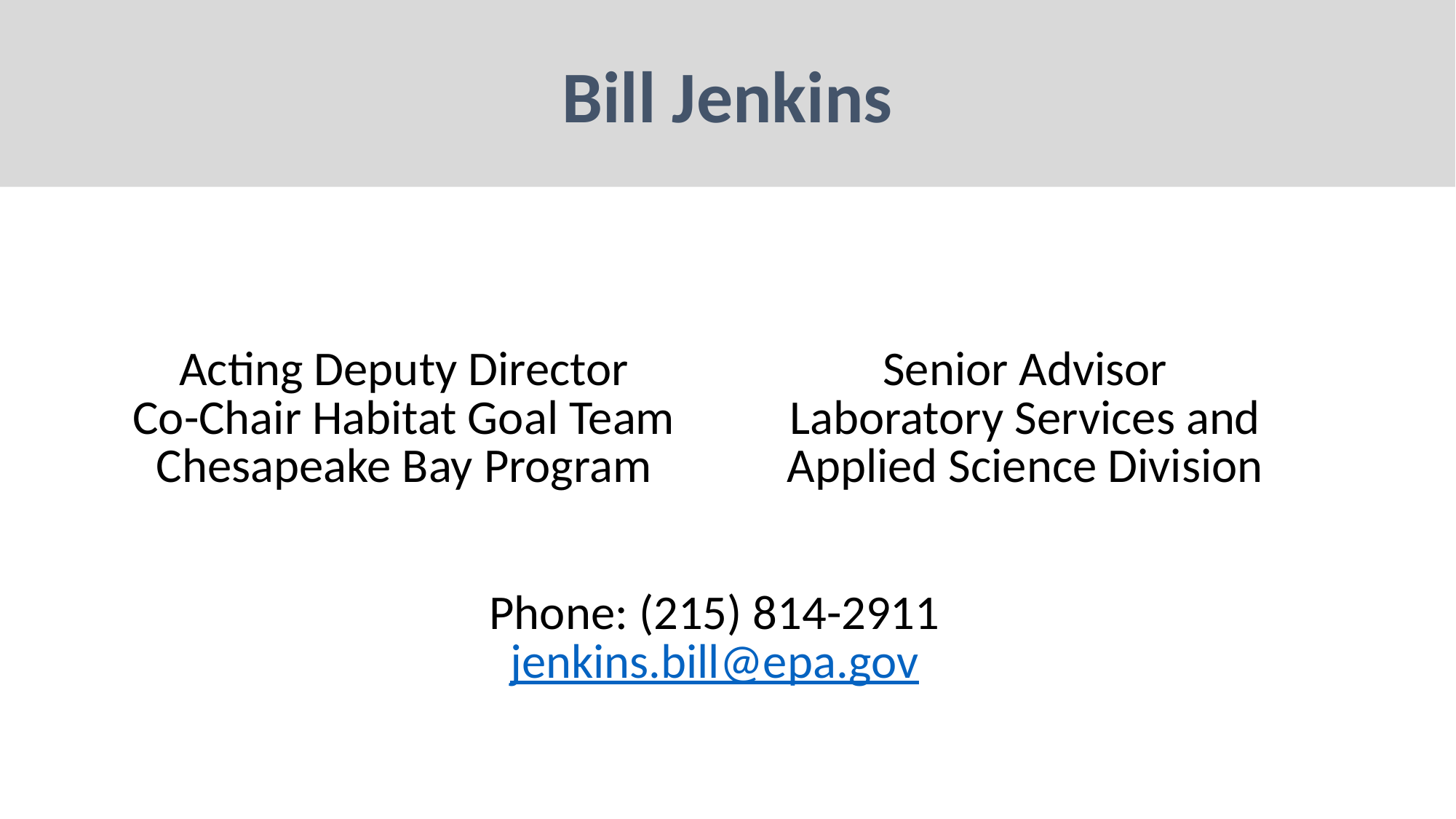

Bill Jenkins

|  |  |
| --- | --- |
| Acting Deputy Director Co-Chair Habitat Goal Team Chesapeake Bay Program | Senior Advisor Laboratory Services and Applied Science Division |
| Phone: (215) 814-2911 jenkins.bill@epa.gov |  |